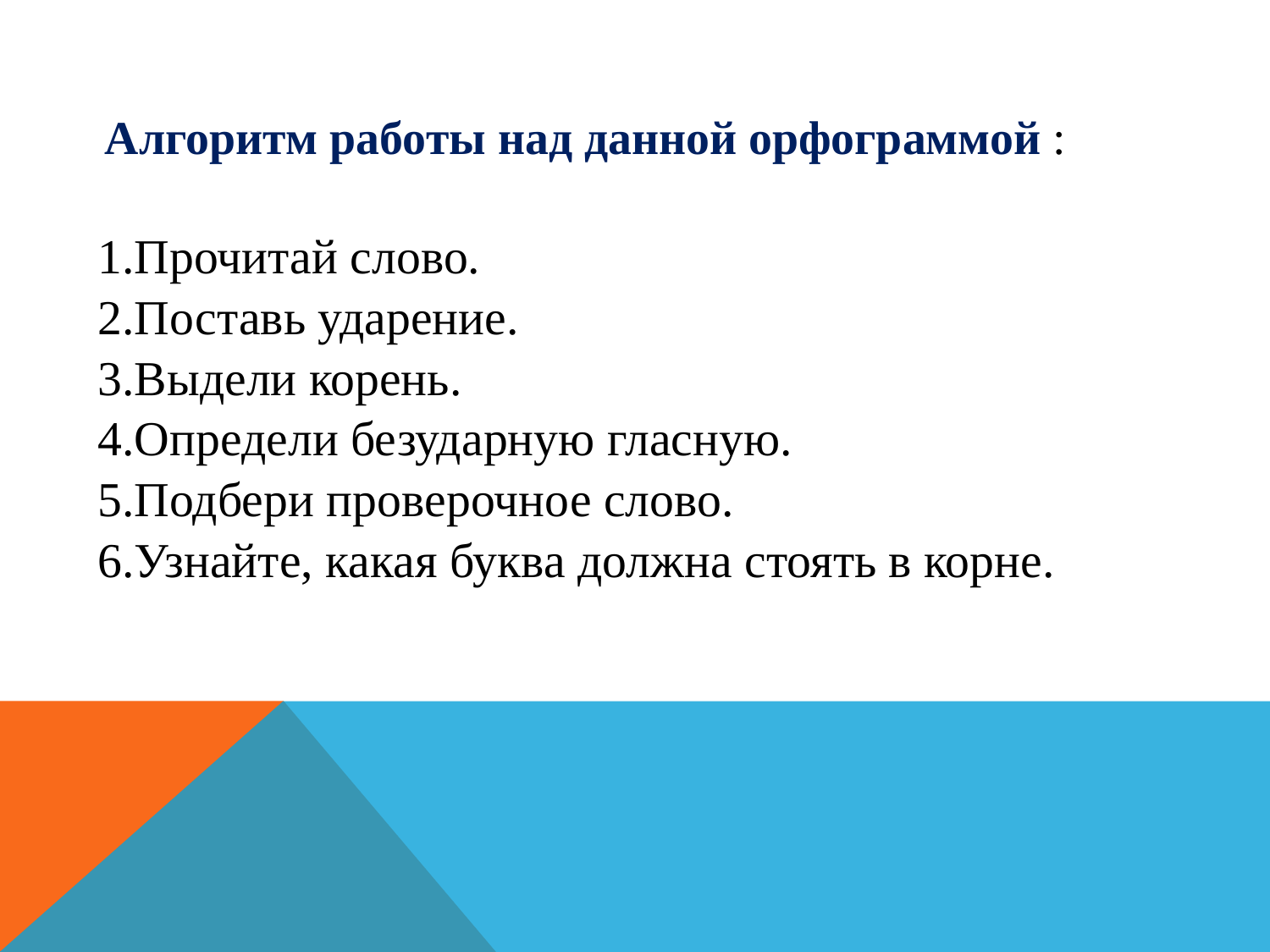

Алгоритм работы над данной орфограммой :

1.Прочитай слово.
2.Поставь ударение.
3.Выдели корень.
4.Определи безударную гласную.
5.Подбери проверочное слово.
6.Узнайте, какая буква должна стоять в корне.